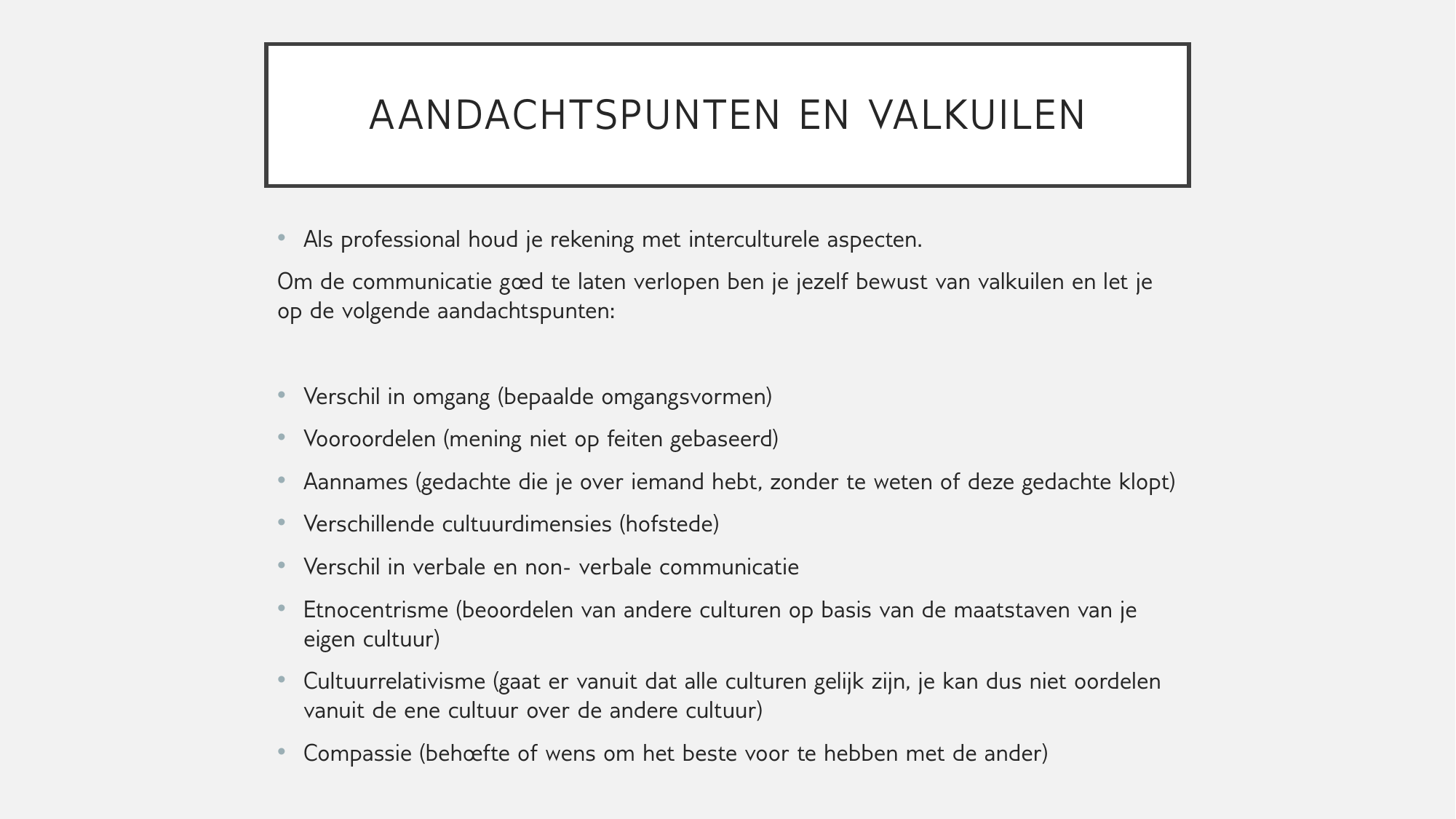

# Aandachtspunten en valkuilen
Als professional houd je rekening met interculturele aspecten.
Om de communicatie goed te laten verlopen ben je jezelf bewust van valkuilen en let je op de volgende aandachtspunten:

Verschil in omgang (bepaalde omgangsvormen)
Vooroordelen (mening niet op feiten gebaseerd)
Aannames (gedachte die je over iemand hebt, zonder te weten of deze gedachte klopt)
Verschillende cultuurdimensies (hofstede)
Verschil in verbale en non- verbale communicatie
Etnocentrisme (beoordelen van andere culturen op basis van de maatstaven van je eigen cultuur)
Cultuurrelativisme (gaat er vanuit dat alle culturen gelijk zijn, je kan dus niet oordelen vanuit de ene cultuur over de andere cultuur)
Compassie (behoefte of wens om het beste voor te hebben met de ander)